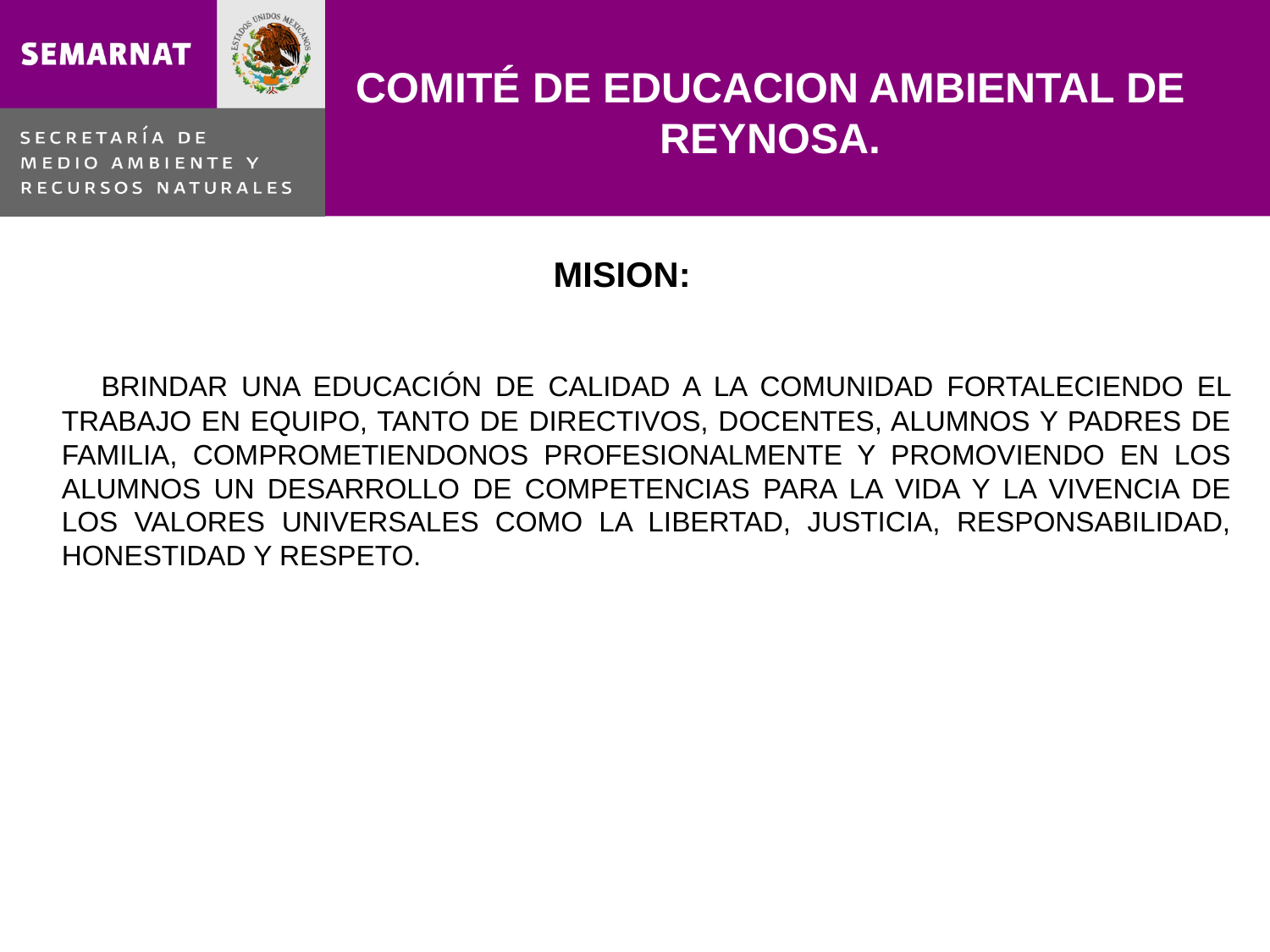

# COMITÉ DE EDUCACION AMBIENTAL DE REYNOSA.
MISION:

      BRINDAR UNA EDUCACIÓN DE CALIDAD A LA COMUNIDAD FORTALECIENDO EL TRABAJO EN EQUIPO, TANTO DE DIRECTIVOS, DOCENTES, ALUMNOS Y PADRES DE FAMILIA, COMPROMETIENDONOS PROFESIONALMENTE Y PROMOVIENDO EN LOS ALUMNOS UN DESARROLLO DE COMPETENCIAS PARA LA VIDA Y LA VIVENCIA DE LOS VALORES UNIVERSALES COMO LA LIBERTAD, JUSTICIA, RESPONSABILIDAD, HONESTIDAD Y RESPETO.